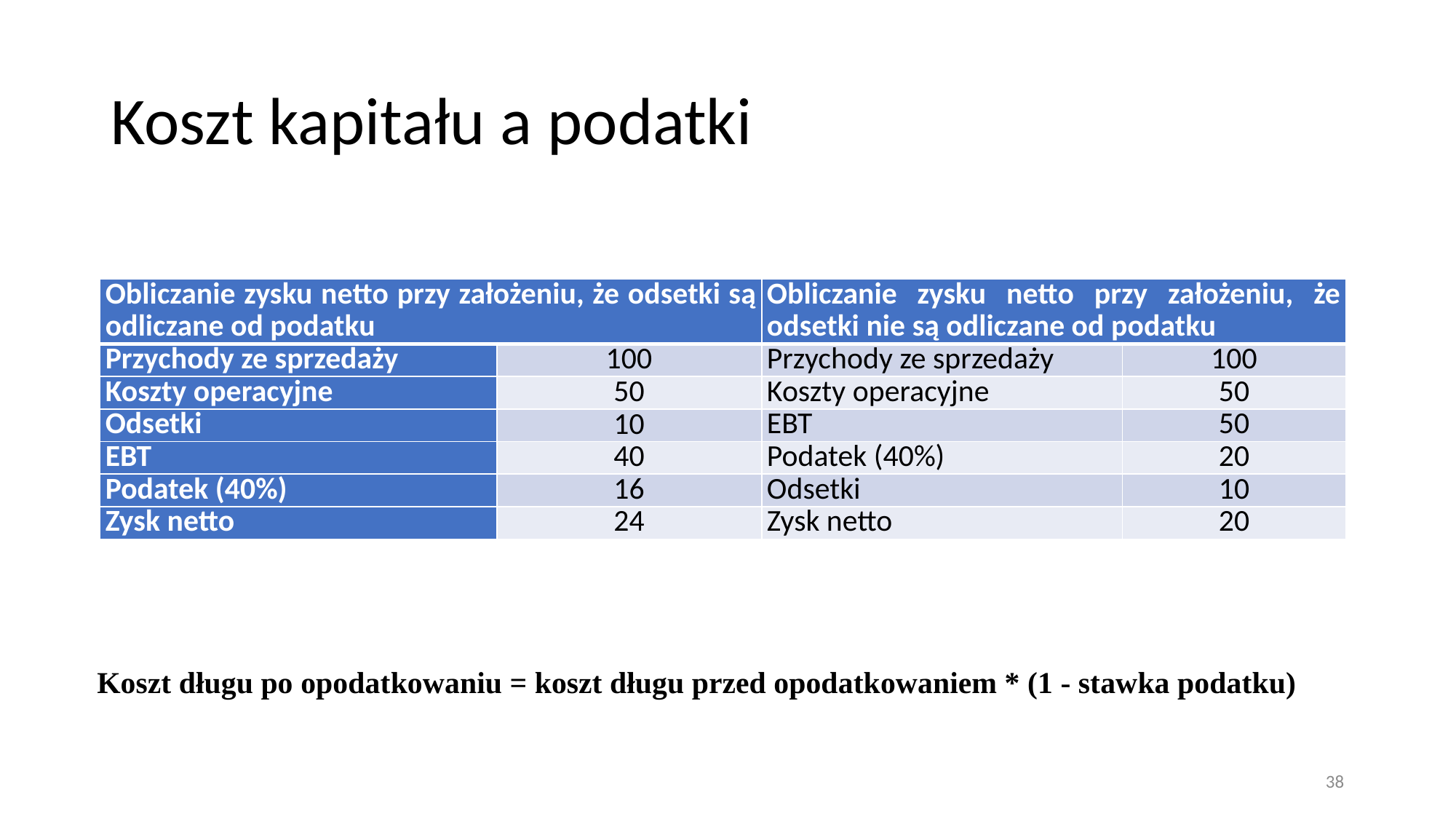

# Koszt kapitału a podatki
| Obliczanie zysku netto przy założeniu, że odsetki są odliczane od podatku |  | Obliczanie zysku netto przy założeniu, że odsetki nie są odliczane od podatku |  |
| --- | --- | --- | --- |
| Przychody ze sprzedaży | 100 | Przychody ze sprzedaży | 100 |
| Koszty operacyjne | 50 | Koszty operacyjne | 50 |
| Odsetki | 10 | EBT | 50 |
| EBT | 40 | Podatek (40%) | 20 |
| Podatek (40%) | 16 | Odsetki | 10 |
| Zysk netto | 24 | Zysk netto | 20 |
Koszt długu po opodatkowaniu = koszt długu przed opodatkowaniem * (1 - stawka podatku)
38